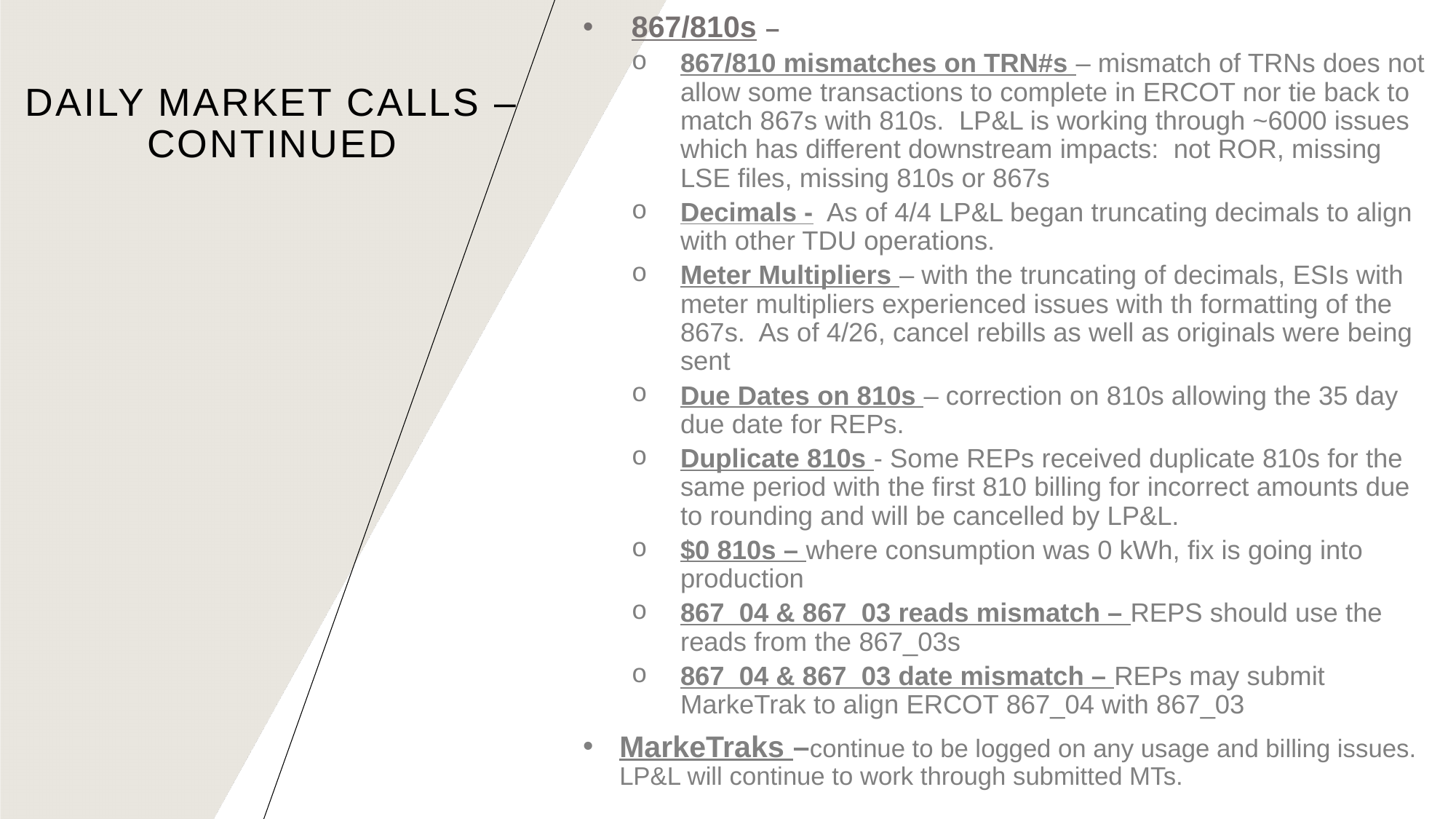

867/810s –
867/810 mismatches on TRN#s – mismatch of TRNs does not allow some transactions to complete in ERCOT nor tie back to match 867s with 810s.  LP&L is working through ~6000 issues which has different downstream impacts:  not ROR, missing LSE files, missing 810s or 867s
Decimals -  As of 4/4 LP&L began truncating decimals to align with other TDU operations.
Meter Multipliers – with the truncating of decimals, ESIs with meter multipliers experienced issues with th formatting of the 867s.  As of 4/26, cancel rebills as well as originals were being sent
Due Dates on 810s – correction on 810s allowing the 35 day due date for REPs.
Duplicate 810s - Some REPs received duplicate 810s for the same period with the first 810 billing for incorrect amounts due to rounding and will be cancelled by LP&L.
$0 810s – where consumption was 0 kWh, fix is going into production
867_04 & 867_03 reads mismatch – REPS should use the reads from the 867_03s
867_04 & 867_03 date mismatch – REPs may submit MarkeTrak to align ERCOT 867_04 with 867_03
MarkeTraks –continue to be logged on any usage and billing issues.  LP&L will continue to work through submitted MTs.
# Daily Market Calls – continued